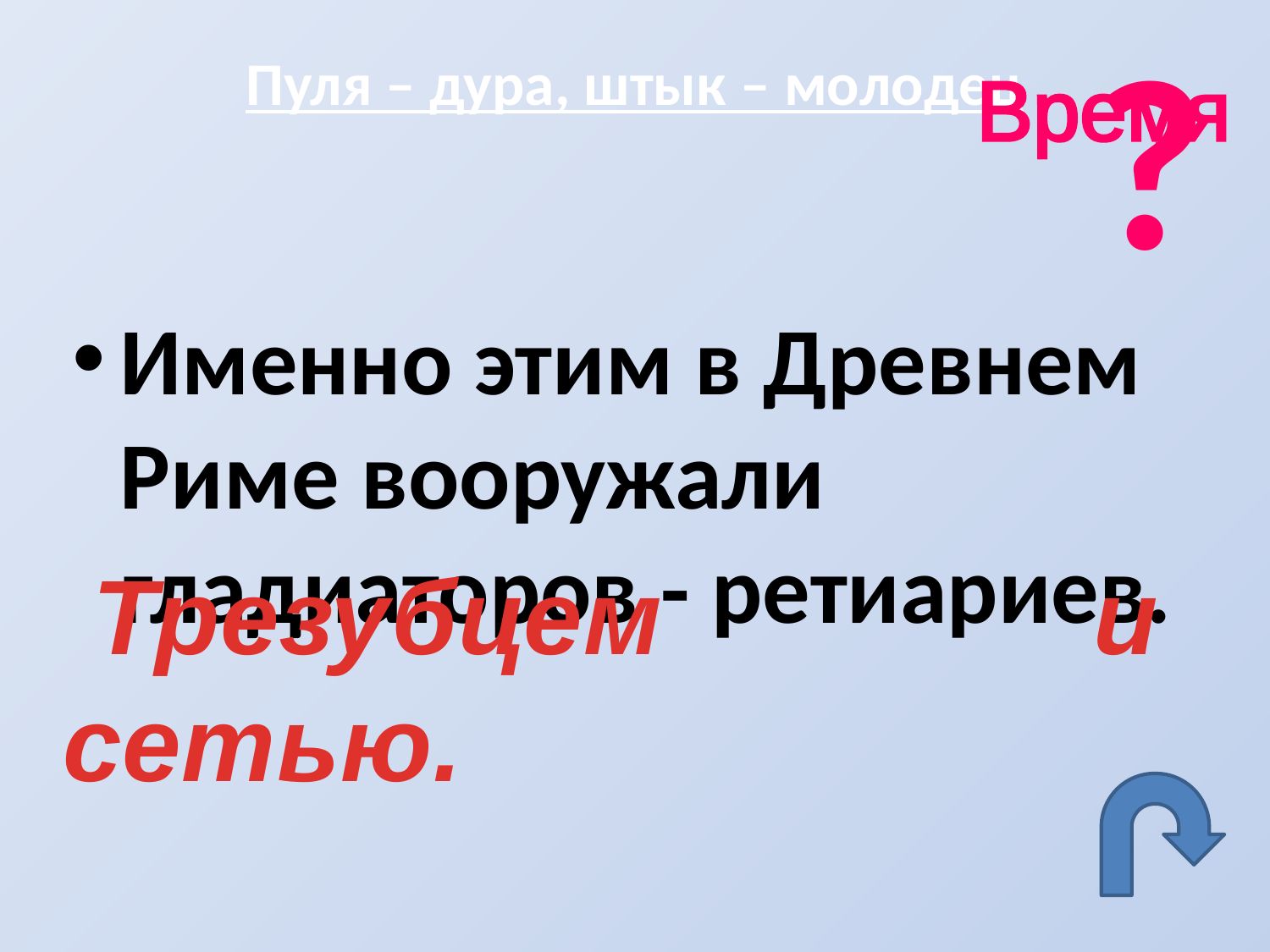

?
# Пуля – дура, штык – молодец
Время
Именно этим в Древнем Риме вооружали гладиаторов - ретиариев.

Трезубцем и сетью.